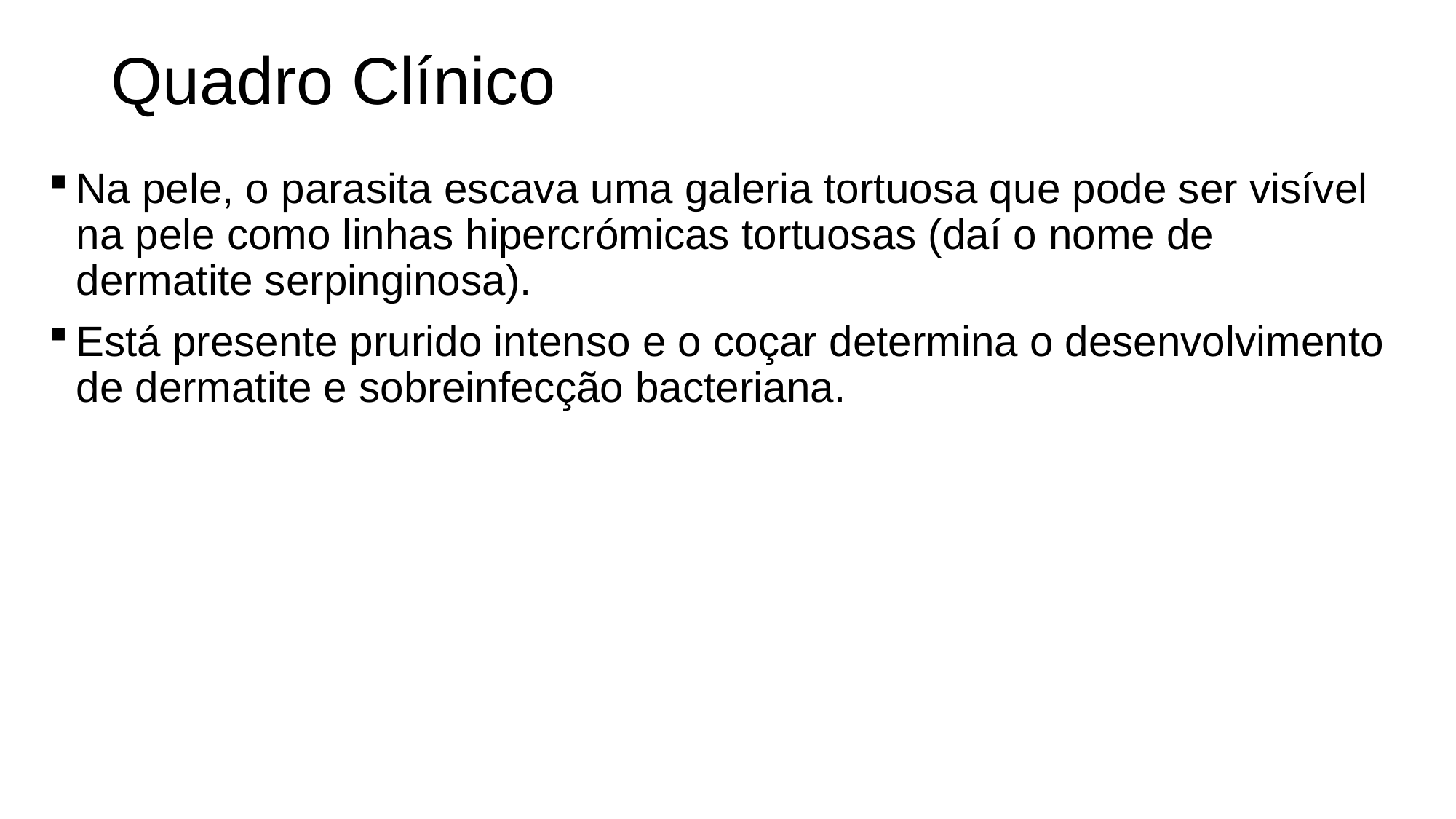

# Quadro Clínico
Na pele, o parasita escava uma galeria tortuosa que pode ser visível na pele como linhas hipercrómicas tortuosas (daí o nome de dermatite serpinginosa).
Está presente prurido intenso e o coçar determina o desenvolvimento de dermatite e sobreinfecção bacteriana.